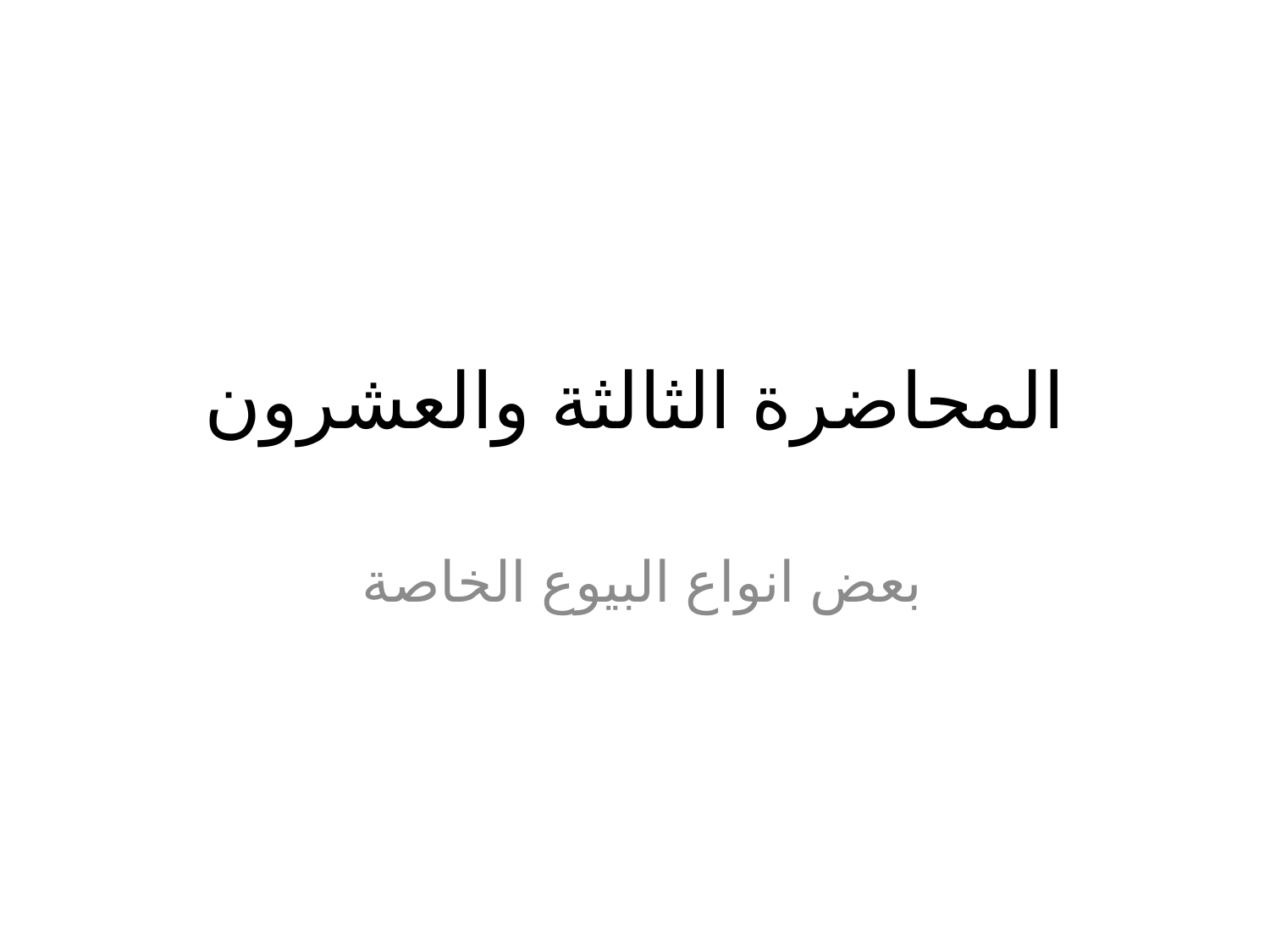

# المحاضرة الثالثة والعشرون
بعض انواع البيوع الخاصة